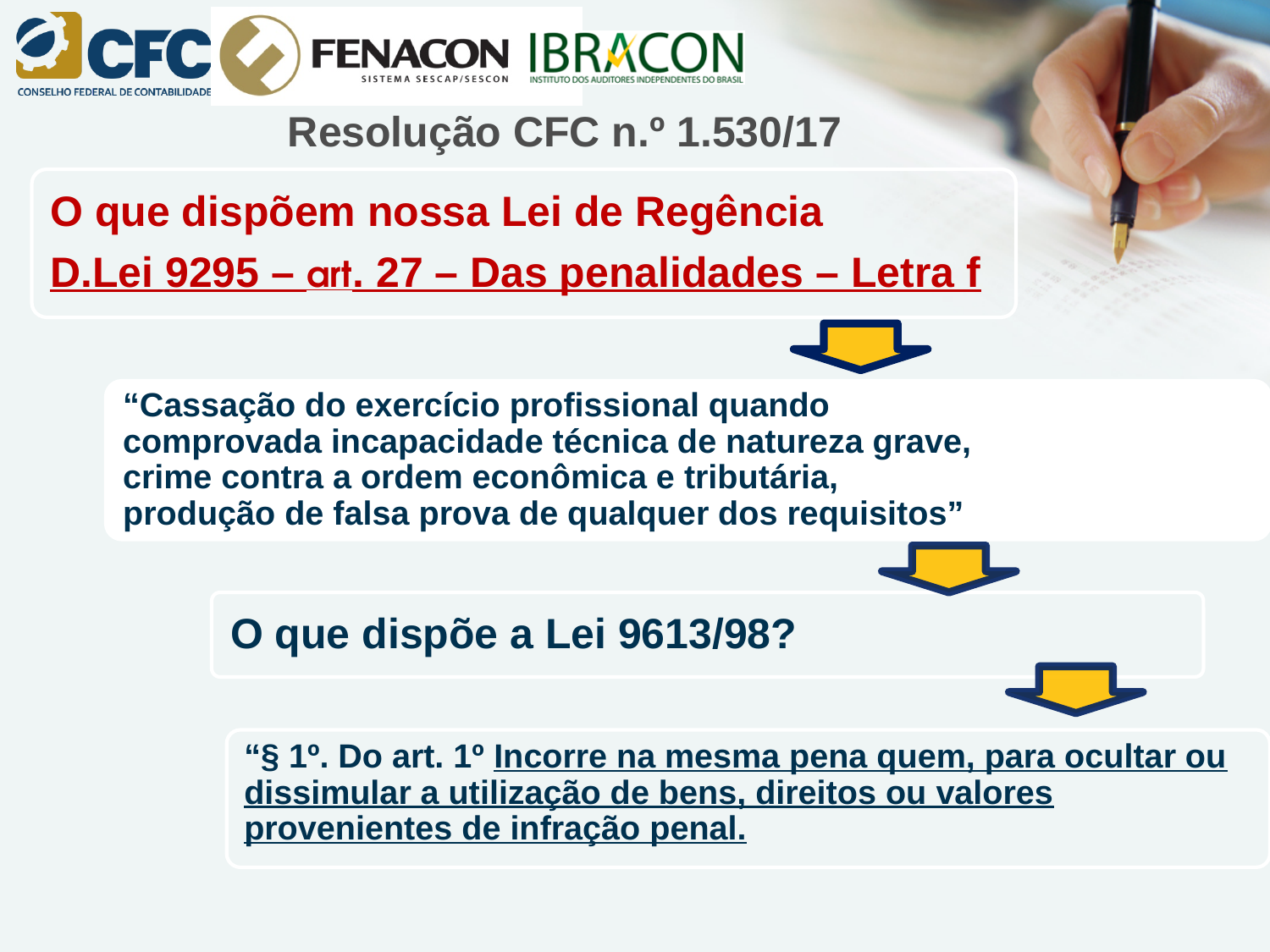

# Resolução CFC n.º 1.530/17

O que dispõem nossa Lei de Regência
D.Lei 9295 – art. 27 – Das penalidades – Letra f

“Cassação do exercício profissional quando comprovada incapacidade técnica de natureza grave, crime contra a ordem econômica e tributária, produção de falsa prova de qualquer dos requisitos”

O que dispõe a Lei 9613/98?

“§ 1º. Do art. 1º Incorre na mesma pena quem, para ocultar ou dissimular a utilização de bens, direitos ou valores provenientes de infração penal.